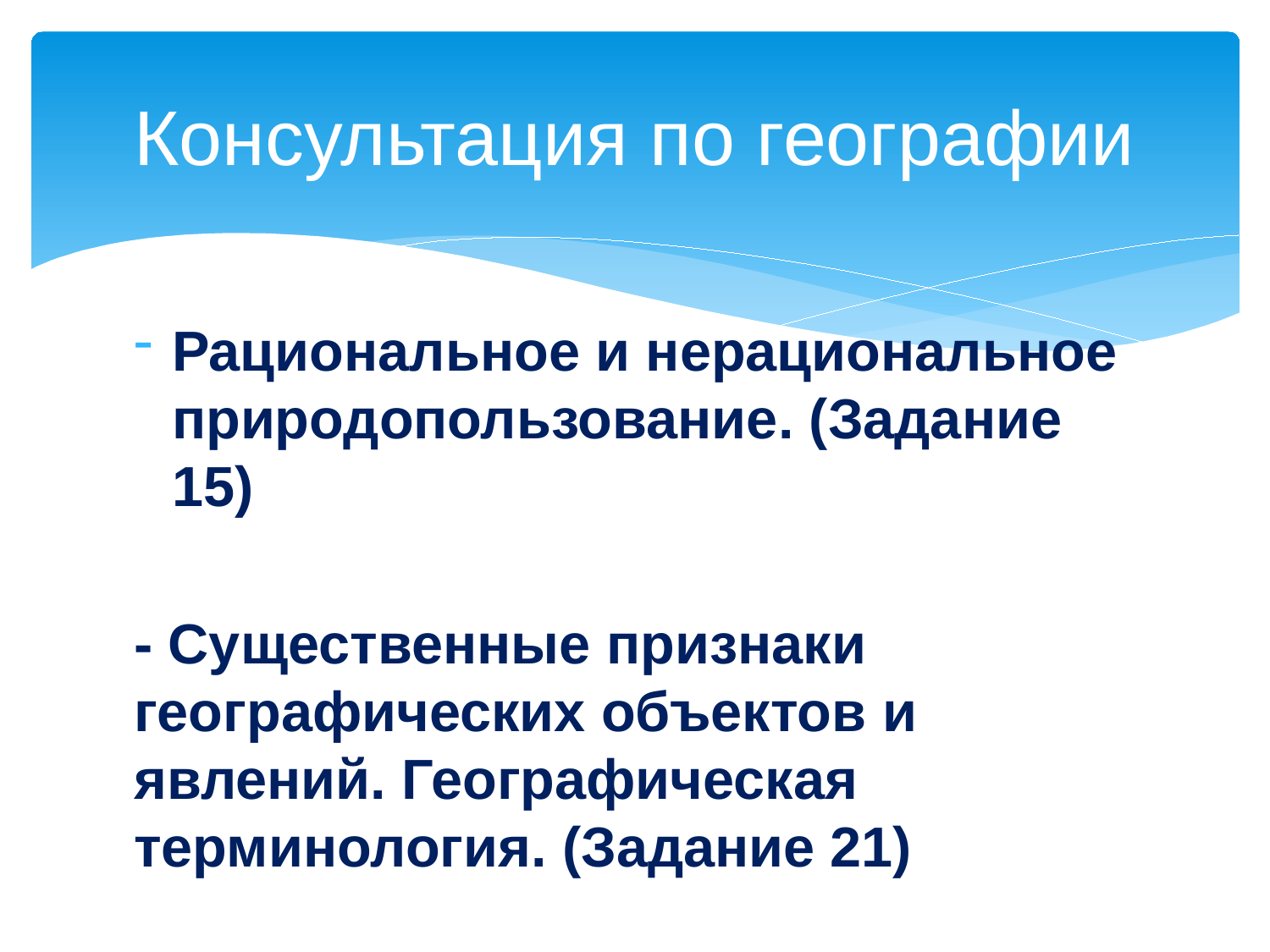

# Консультация по географии

Рациональное и нерациональное природопользование. (Задание 15)

- Существенные признаки географических объектов и явлений. Географическая терминология. (Задание 21)